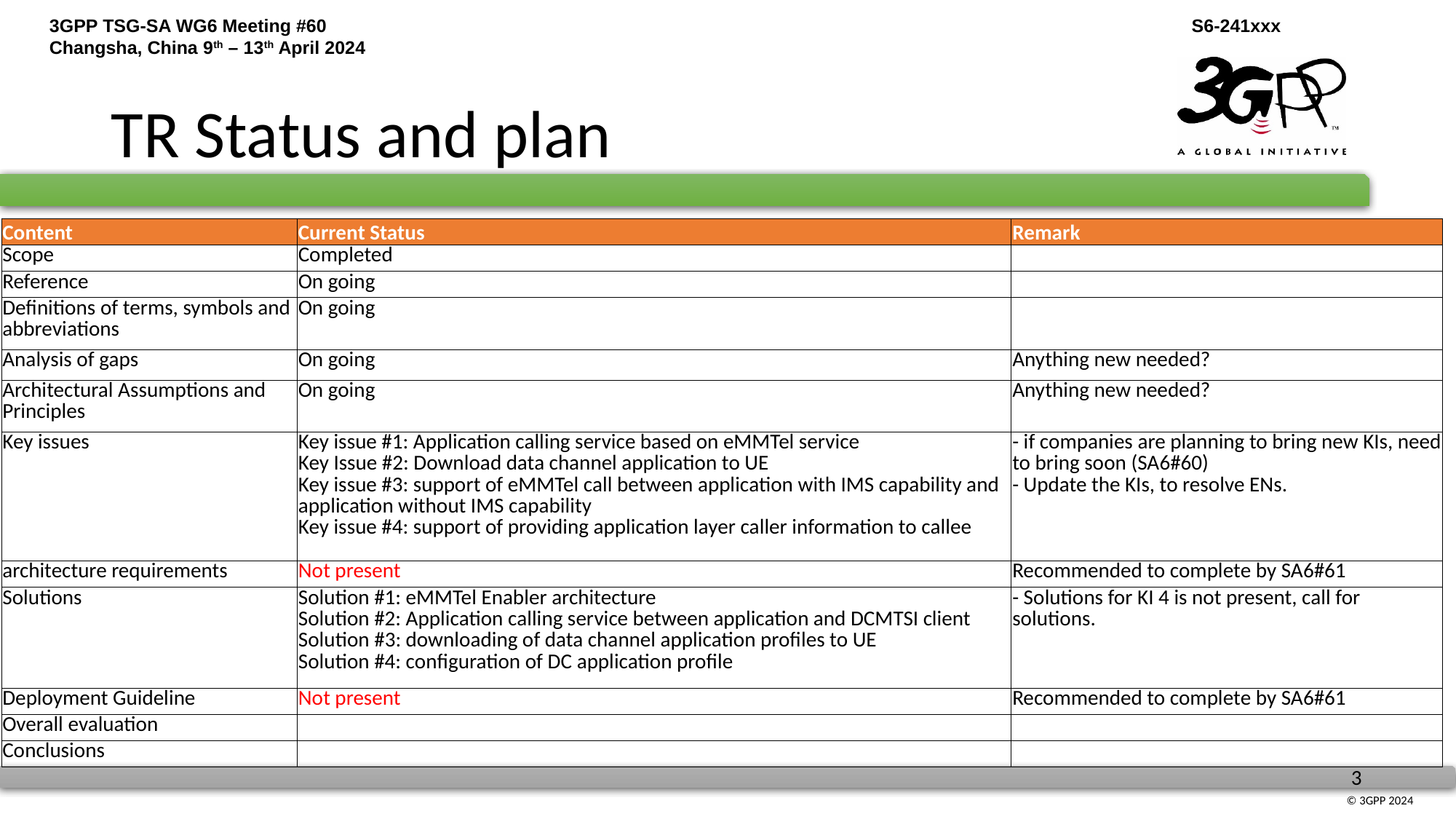

# TR Status and plan
| Content | Current Status | Remark |
| --- | --- | --- |
| Scope | Completed |  |
| Reference | On going |  |
| Definitions of terms, symbols and abbreviations | On going |  |
| Analysis of gaps | On going | Anything new needed? |
| Architectural Assumptions and Principles | On going | Anything new needed? |
| Key issues | Key issue #1: Application calling service based on eMMTel service Key Issue #2: Download data channel application to UE Key issue #3: support of eMMTel call between application with IMS capability and application without IMS capability Key issue #4: support of providing application layer caller information to callee | - if companies are planning to bring new KIs, need to bring soon (SA6#60) - Update the KIs, to resolve ENs. |
| architecture requirements | Not present | Recommended to complete by SA6#61 |
| Solutions | Solution #1: eMMTel Enabler architecture Solution #2: Application calling service between application and DCMTSI client Solution #3: downloading of data channel application profiles to UE Solution #4: configuration of DC application profile | - Solutions for KI 4 is not present, call for solutions. |
| Deployment Guideline | Not present | Recommended to complete by SA6#61 |
| Overall evaluation |  |  |
| Conclusions |  |  |